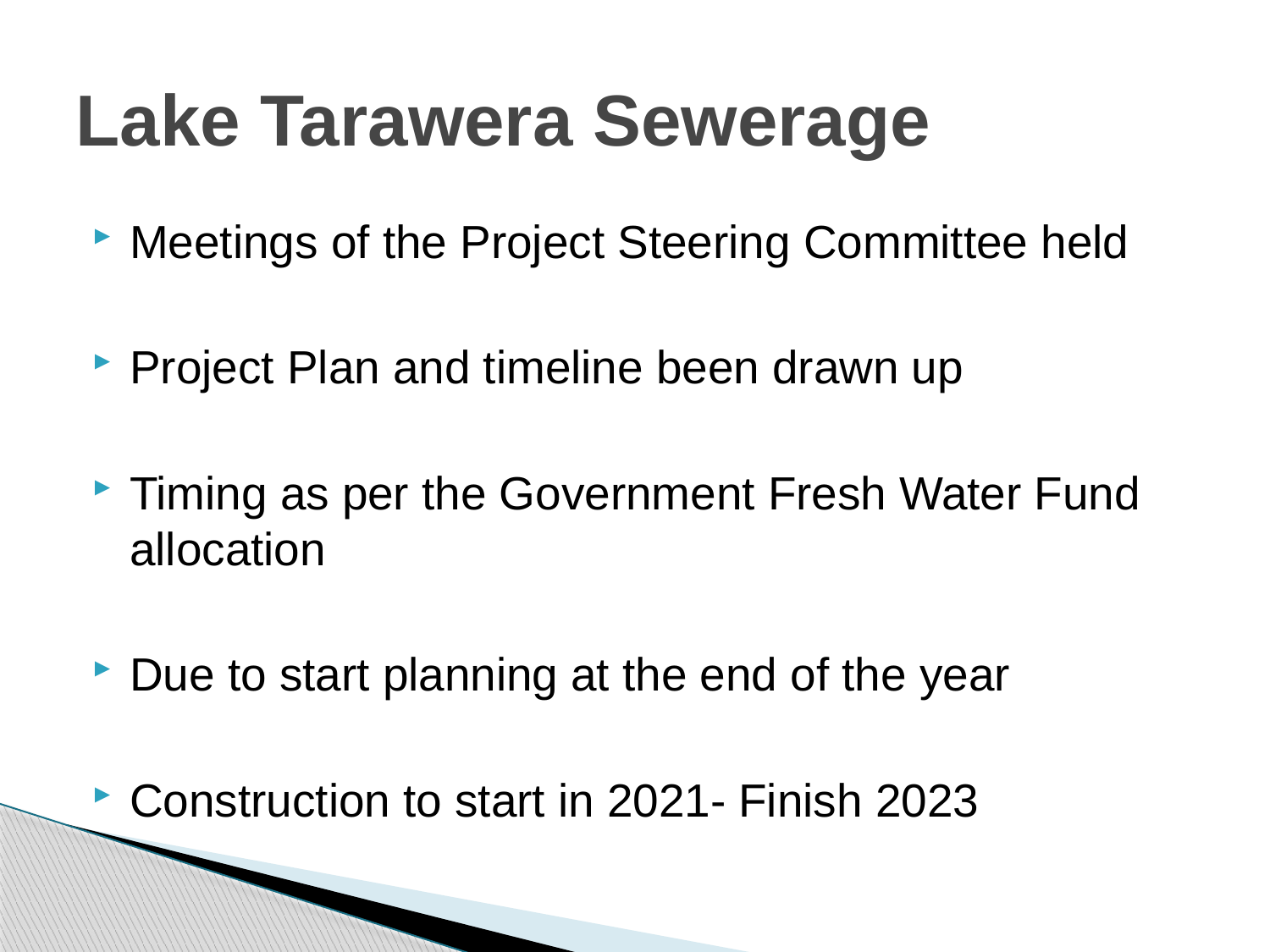

# Lake Tarawera Sewerage
Meetings of the Project Steering Committee held

Project Plan and timeline been drawn up

Timing as per the Government Fresh Water Fund allocation

Due to start planning at the end of the year

Construction to start in 2021- Finish 2023